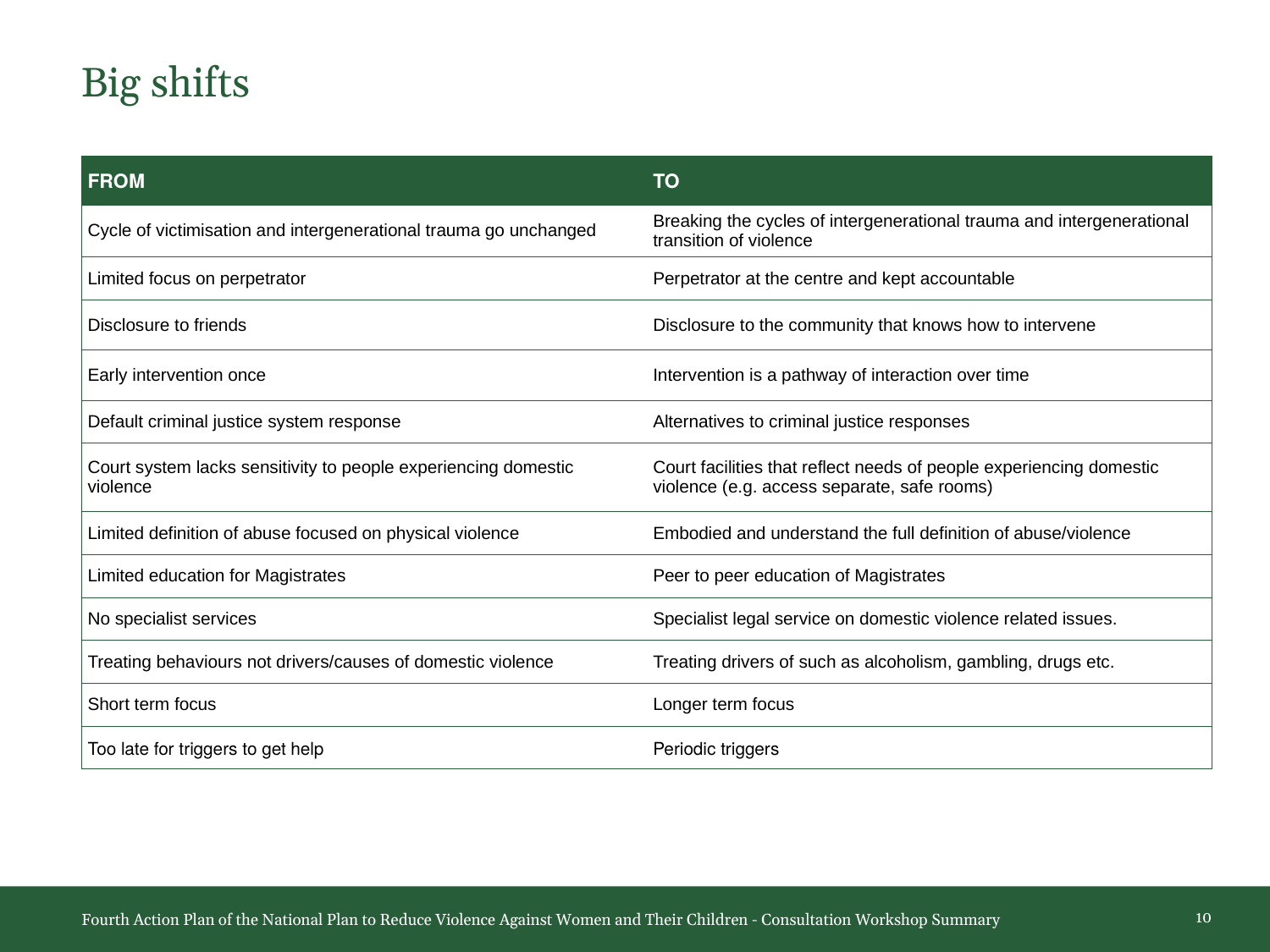

# Big shifts
| FROM | TO |
| --- | --- |
| Cycle of victimisation and intergenerational trauma go unchanged | Breaking the cycles of intergenerational trauma and intergenerational transition of violence |
| Limited focus on perpetrator | Perpetrator at the centre and kept accountable |
| Disclosure to friends | Disclosure to the community that knows how to intervene |
| Early intervention once | Intervention is a pathway of interaction over time |
| Default criminal justice system response | Alternatives to criminal justice responses |
| Court system lacks sensitivity to people experiencing domestic violence | Court facilities that reflect needs of people experiencing domestic violence (e.g. access separate, safe rooms) |
| Limited definition of abuse focused on physical violence | Embodied and understand the full definition of abuse/violence |
| Limited education for Magistrates | Peer to peer education of Magistrates |
| No specialist services | Specialist legal service on domestic violence related issues. |
| Treating behaviours not drivers/causes of domestic violence | Treating drivers of such as alcoholism, gambling, drugs etc. |
| Short term focus | Longer term focus |
| Too late for triggers to get help | Periodic triggers |
10
Fourth Action Plan of the National Plan to Reduce Violence Against Women and Their Children - Consultation Workshop Summary